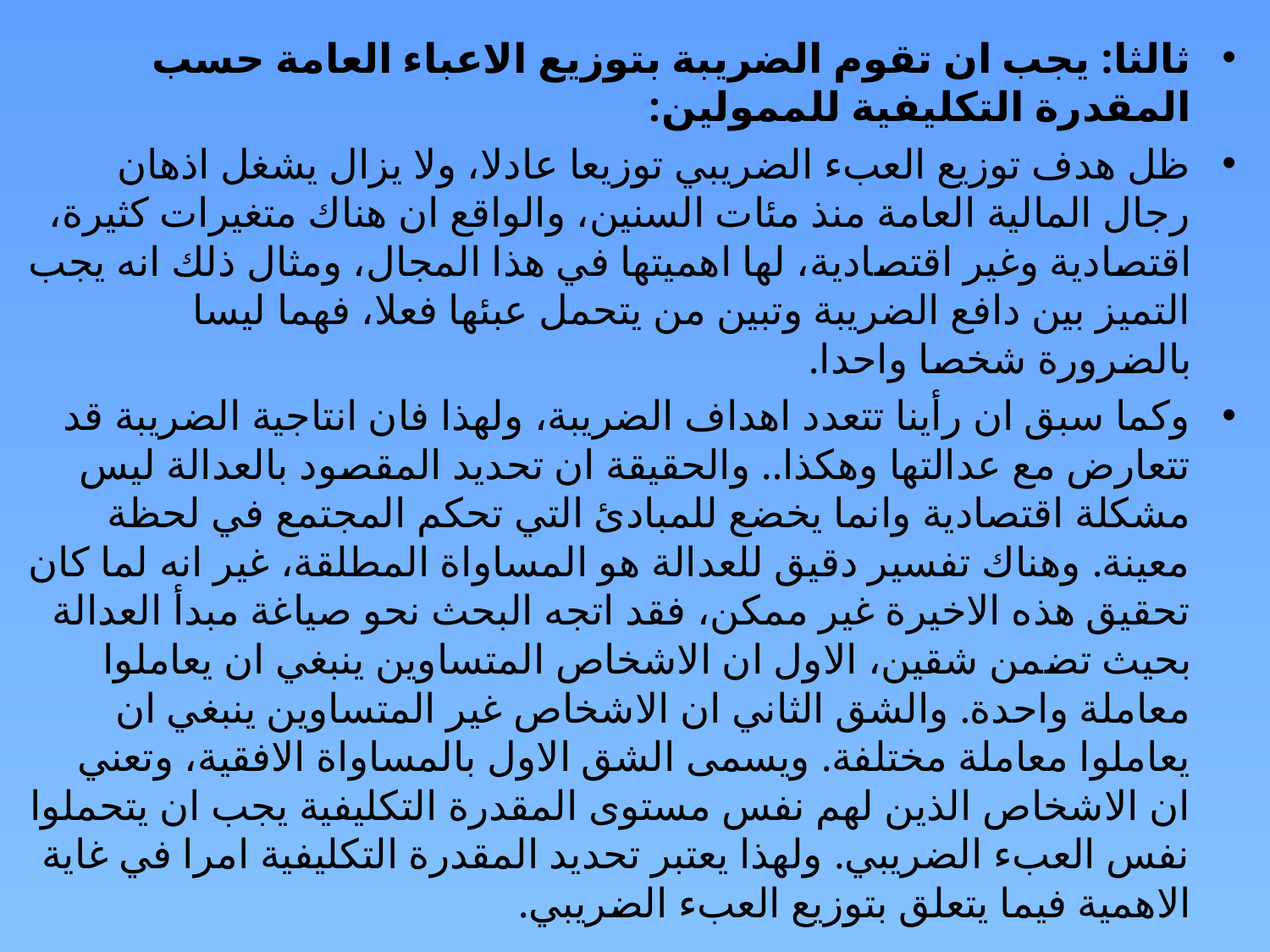

ثالثا: يجب ان تقوم الضريبة بتوزيع الاعباء العامة حسب المقدرة التكليفية للممولين:
ظل هدف توزيع العبء الضريبي توزيعا عادلا، ولا يزال يشغل اذهان رجال المالية العامة منذ مئات السنين، والواقع ان هناك متغيرات كثيرة، اقتصادية وغير اقتصادية، لها اهميتها في هذا المجال، ومثال ذلك انه يجب التميز بين دافع الضريبة وتبين من يتحمل عبئها فعلا، فهما ليسا بالضرورة شخصا واحدا.
وكما سبق ان رأينا تتعدد اهداف الضريبة، ولهذا فان انتاجية الضريبة قد تتعارض مع عدالتها وهكذا.. والحقيقة ان تحديد المقصود بالعدالة ليس مشكلة اقتصادية وانما يخضع للمبادئ التي تحكم المجتمع في لحظة معينة. وهناك تفسير دقيق للعدالة هو المساواة المطلقة، غير انه لما كان تحقيق هذه الاخيرة غير ممكن، فقد اتجه البحث نحو صياغة مبدأ العدالة بحيث تضمن شقين، الاول ان الاشخاص المتساوين ينبغي ان يعاملوا معاملة واحدة. والشق الثاني ان الاشخاص غير المتساوين ينبغي ان يعاملوا معاملة مختلفة. ويسمى الشق الاول بالمساواة الافقية، وتعني ان الاشخاص الذين لهم نفس مستوى المقدرة التكليفية يجب ان يتحملوا نفس العبء الضريبي. ولهذا يعتبر تحديد المقدرة التكليفية امرا في غاية الاهمية فيما يتعلق بتوزيع العبء الضريبي.